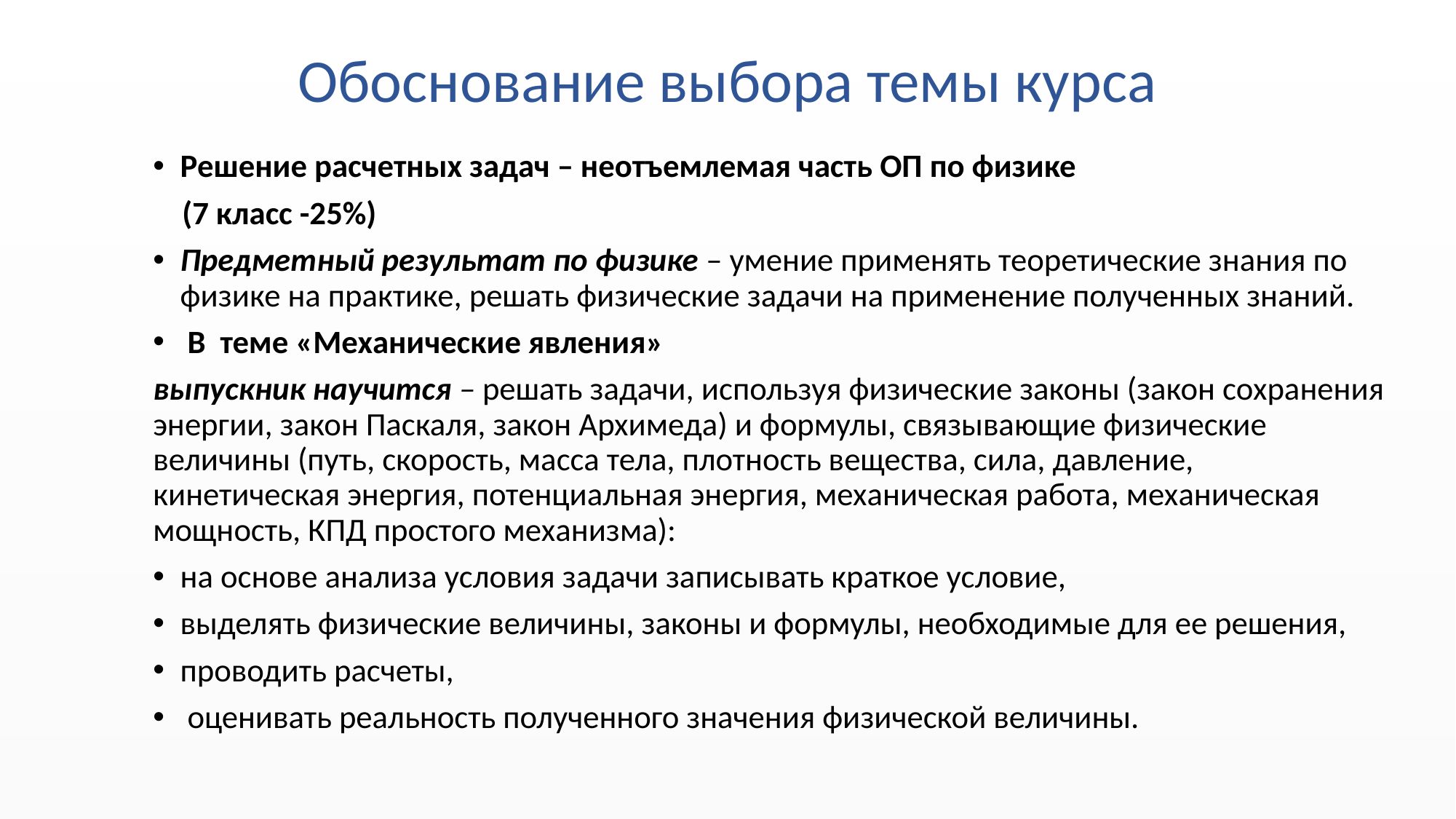

# Обоснование выбора темы курса
Решение расчетных задач – неотъемлемая часть ОП по физике
    (7 класс -25%)
Предметный результат по физике – умение применять теоретические знания по физике на практике, решать физические задачи на применение полученных знаний.
 В  теме «Механические явления»
выпускник научится – решать задачи, используя физические законы (закон сохранения энергии, закон Паскаля, закон Архимеда) и формулы, связывающие физические величины (путь, скорость, масса тела, плотность вещества, сила, давление, кинетическая энергия, потенциальная энергия, механическая работа, механическая мощность, КПД простого механизма):
на основе анализа условия задачи записывать краткое условие,
выделять физические величины, законы и формулы, необходимые для ее решения,
проводить расчеты,
 оценивать реальность полученного значения физической величины.